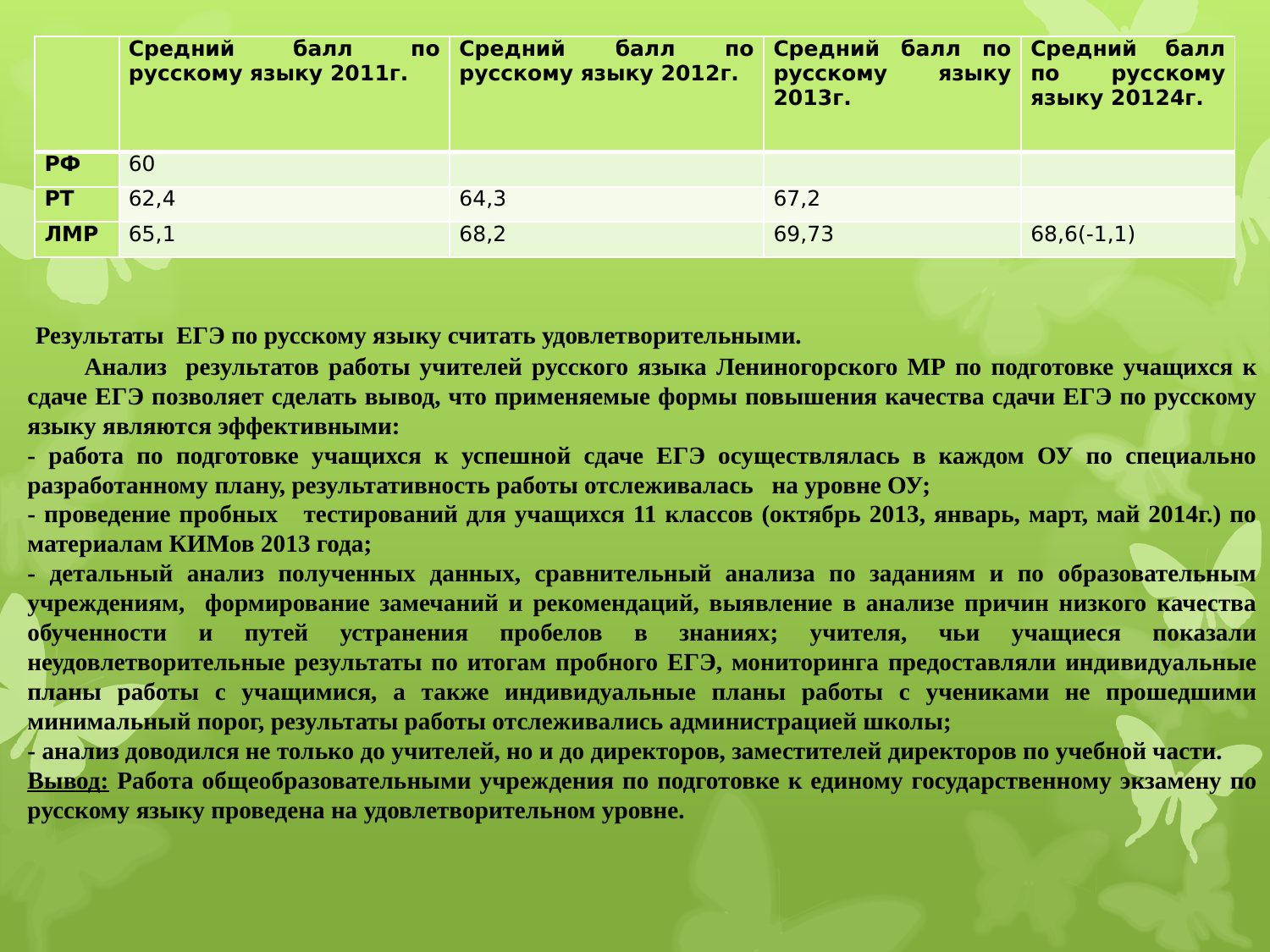

|  | Средний балл по русскому языку 2011г. | Средний балл по русскому языку 2012г. | Средний балл по русскому языку 2013г. | Средний балл по русскому языку 20124г. |
| --- | --- | --- | --- | --- |
| РФ | 60 |  |  |  |
| РТ | 62,4 | 64,3 | 67,2 |  |
| ЛМР | 65,1 | 68,2 | 69,73 | 68,6(-1,1) |
#
 Результаты  ЕГЭ по русскому языку считать удовлетворительными.
      Анализ  результатов работы учителей русского языка Лениногорского МР по подготовке учащихся к сдаче ЕГЭ позволяет сделать вывод, что применяемые формы повышения качества сдачи ЕГЭ по русскому языку являются эффективными:
- работа по подготовке учащихся к успешной сдаче ЕГЭ осуществлялась в каждом ОУ по специально разработанному плану, результативность работы отслеживалась   на уровне ОУ;
- проведение пробных   тестирований для учащихся 11 классов (октябрь 2013, январь, март, май 2014г.) по материалам КИМов 2013 года;
- детальный анализ полученных данных, сравнительный анализа по заданиям и по образовательным учреждениям,  формирование замечаний и рекомендаций, выявление в анализе причин низкого качества обученности и путей устранения пробелов в знаниях; учителя, чьи учащиеся показали неудовлетворительные результаты по итогам пробного ЕГЭ, мониторинга предоставляли индивидуальные планы работы с учащимися, а также индивидуальные планы работы с учениками не прошедшими минимальный порог, результаты работы отслеживались администрацией школы;
- анализ доводился не только до учителей, но и до директоров, заместителей директоров по учебной части.
Вывод: Работа общеобразовательными учреждения по подготовке к единому государственному экзамену по русскому языку проведена на удовлетворительном уровне.